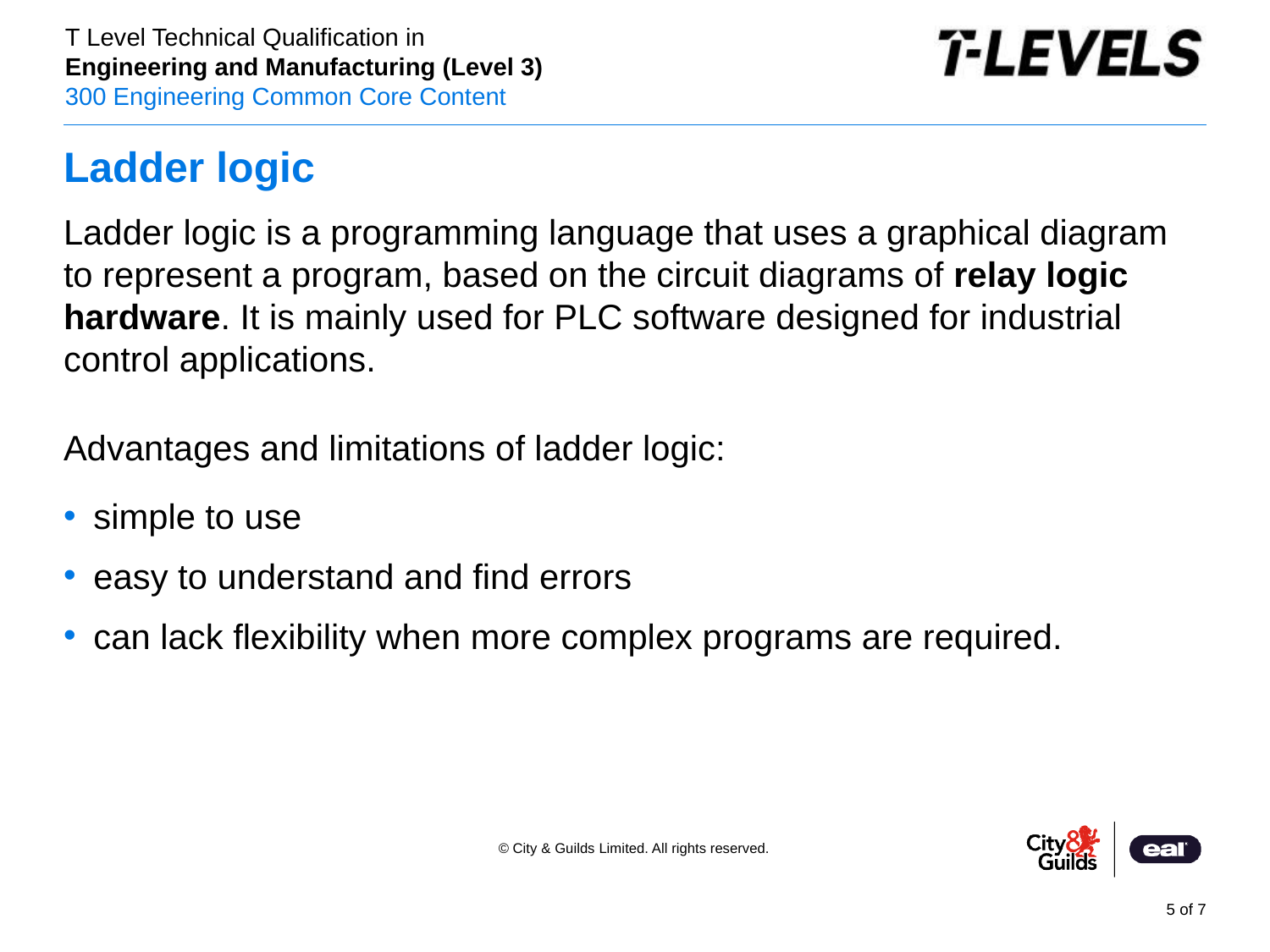

# Ladder logic
Ladder logic is a programming language that uses a graphical diagram to represent a program, based on the circuit diagrams of relay logic hardware. It is mainly used for PLC software designed for industrial control applications.
Advantages and limitations of ladder logic:
simple to use
easy to understand and find errors
can lack flexibility when more complex programs are required.